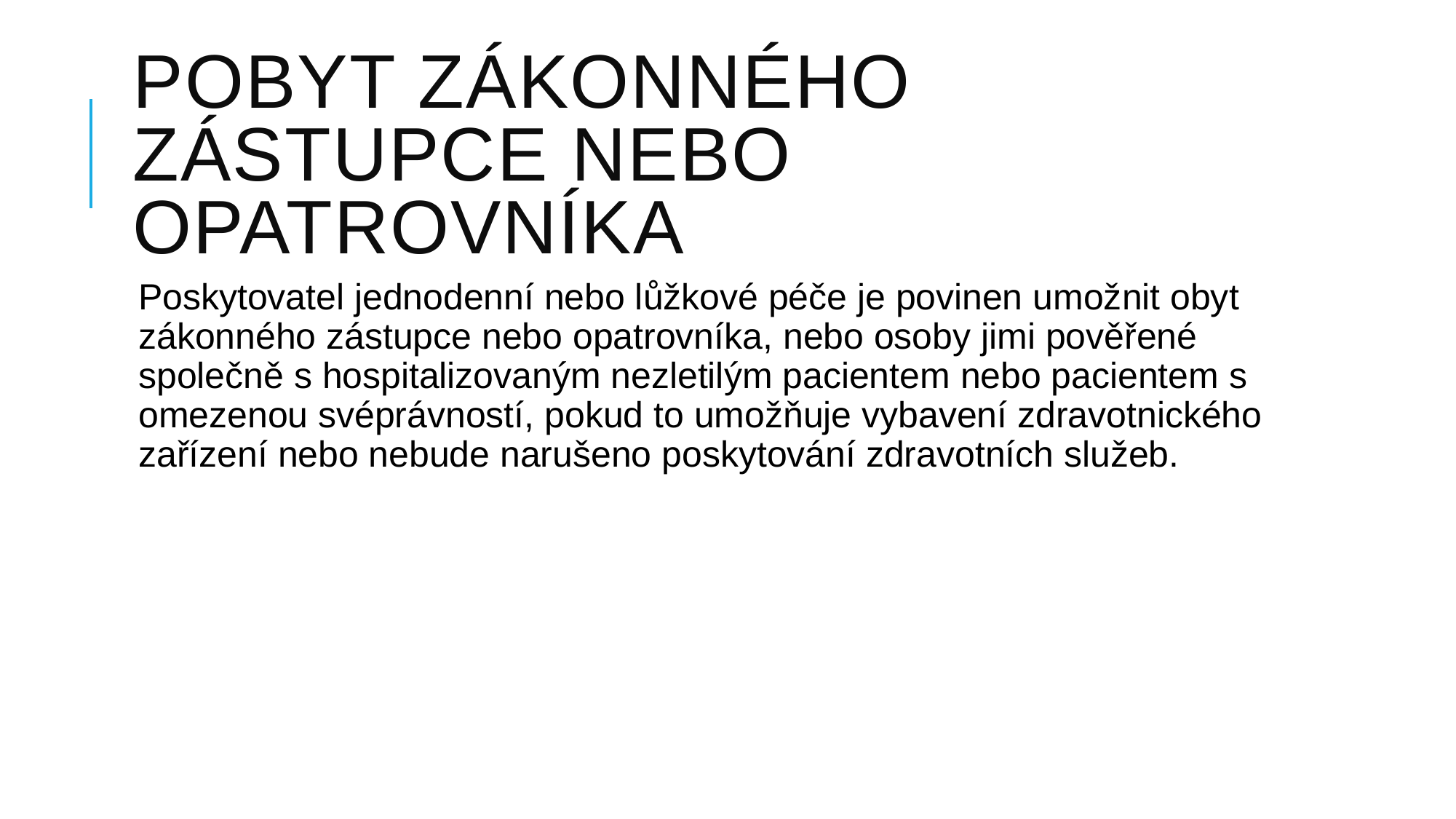

# pobyt zákonného zástupce nebo opatrovníka
Poskytovatel jednodenní nebo lůžkové péče je povinen umožnit obyt zákonného zástupce nebo opatrovníka, nebo osoby jimi pověřené společně s hospitalizovaným nezletilým pacientem nebo pacientem s omezenou svéprávností, pokud to umožňuje vybavení zdravotnického zařízení nebo nebude narušeno poskytování zdravotních služeb.